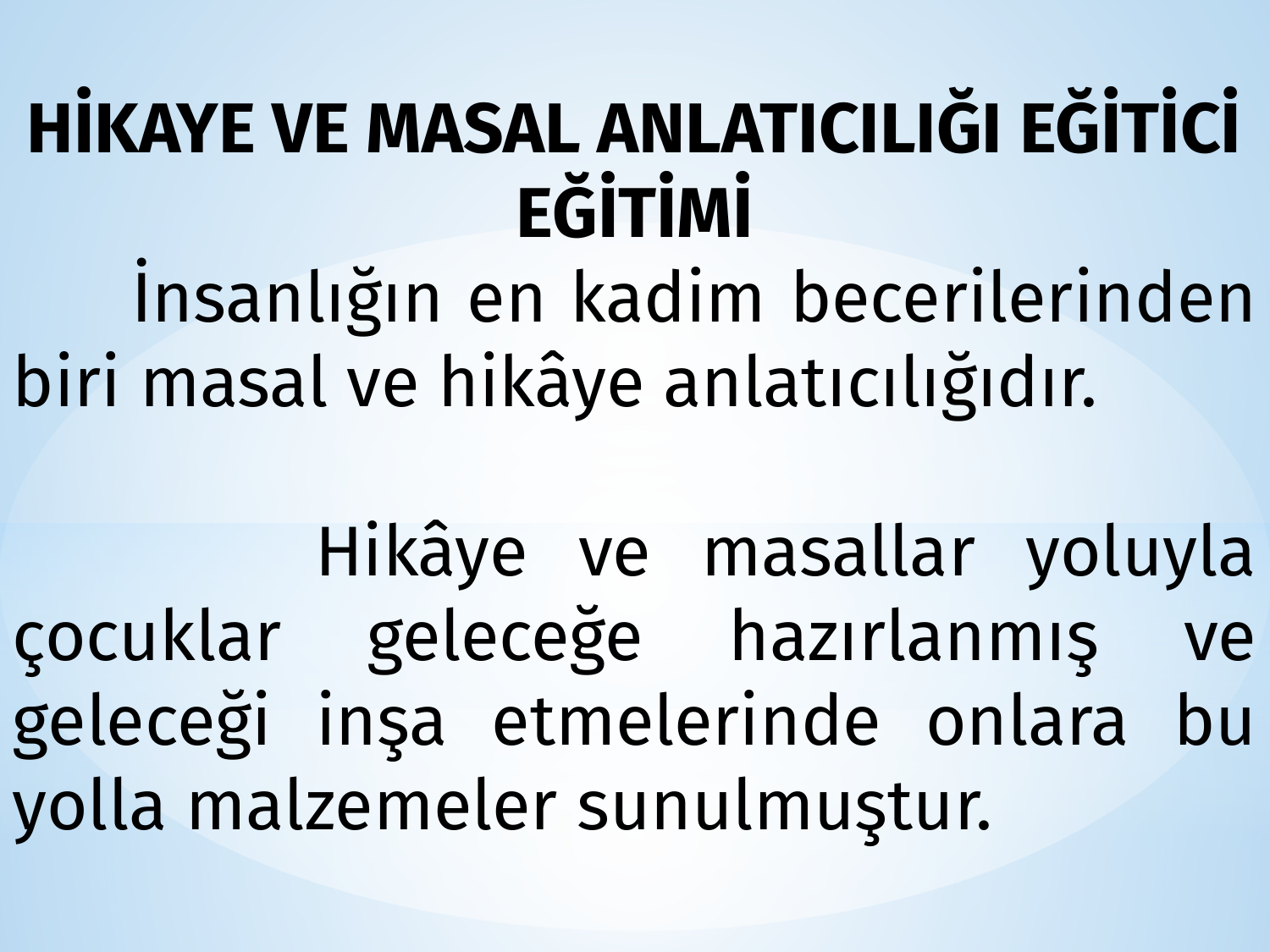

HİKAYE VE MASAL ANLATICILIĞI EĞİTİCİ EĞİTİMİ
     İnsanlığın en kadim becerilerinden biri masal ve hikâye anlatıcılığıdır.

      Hikâye ve masallar yoluyla çocuklar geleceğe hazırlanmış ve geleceği inşa etmelerinde onlara bu yolla malzemeler sunulmuştur.